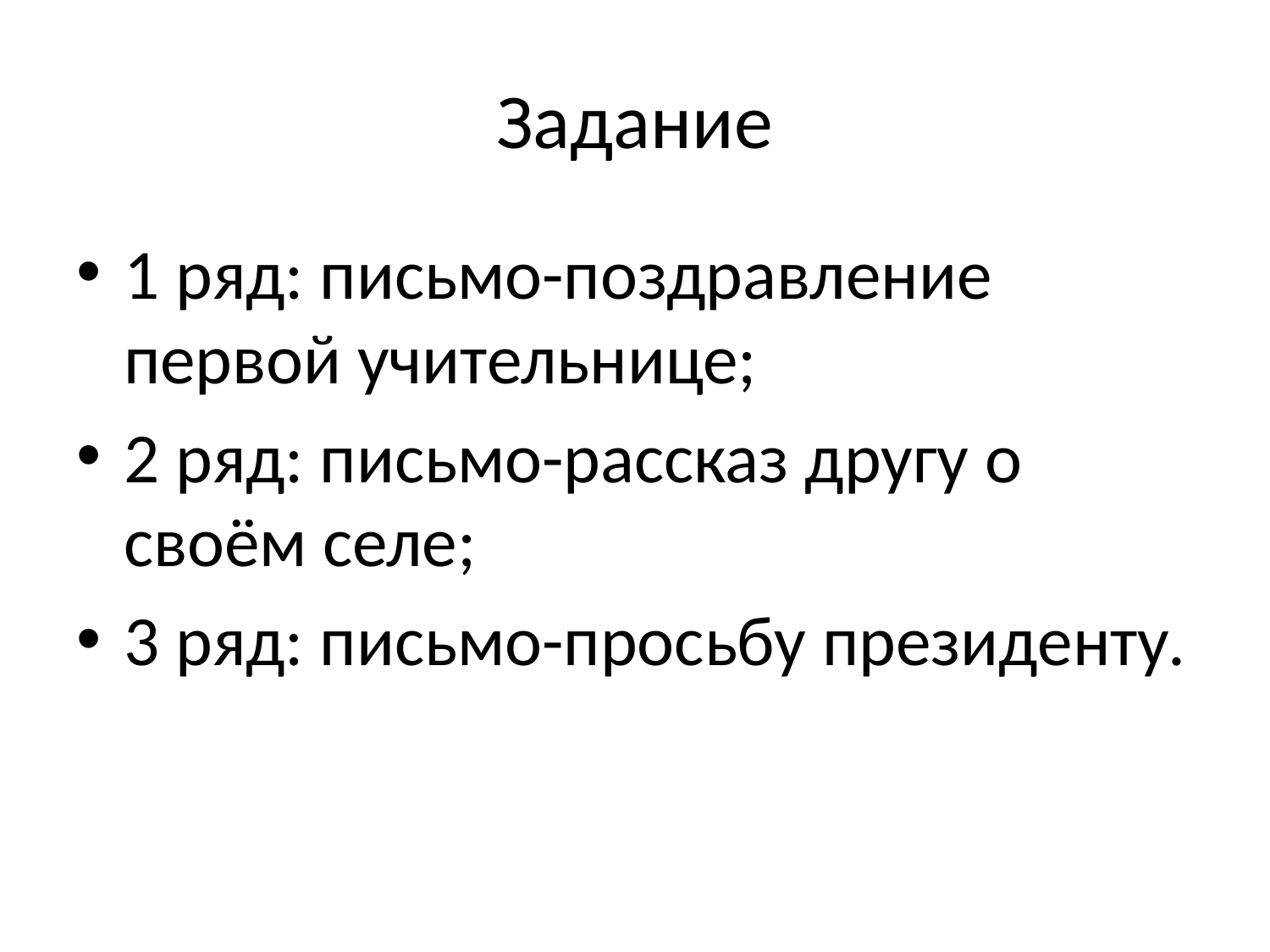

# Задание
1 ряд: письмо-поздравление первой учительнице;
2 ряд: письмо-рассказ другу о своём селе;
3 ряд: письмо-просьбу президенту.